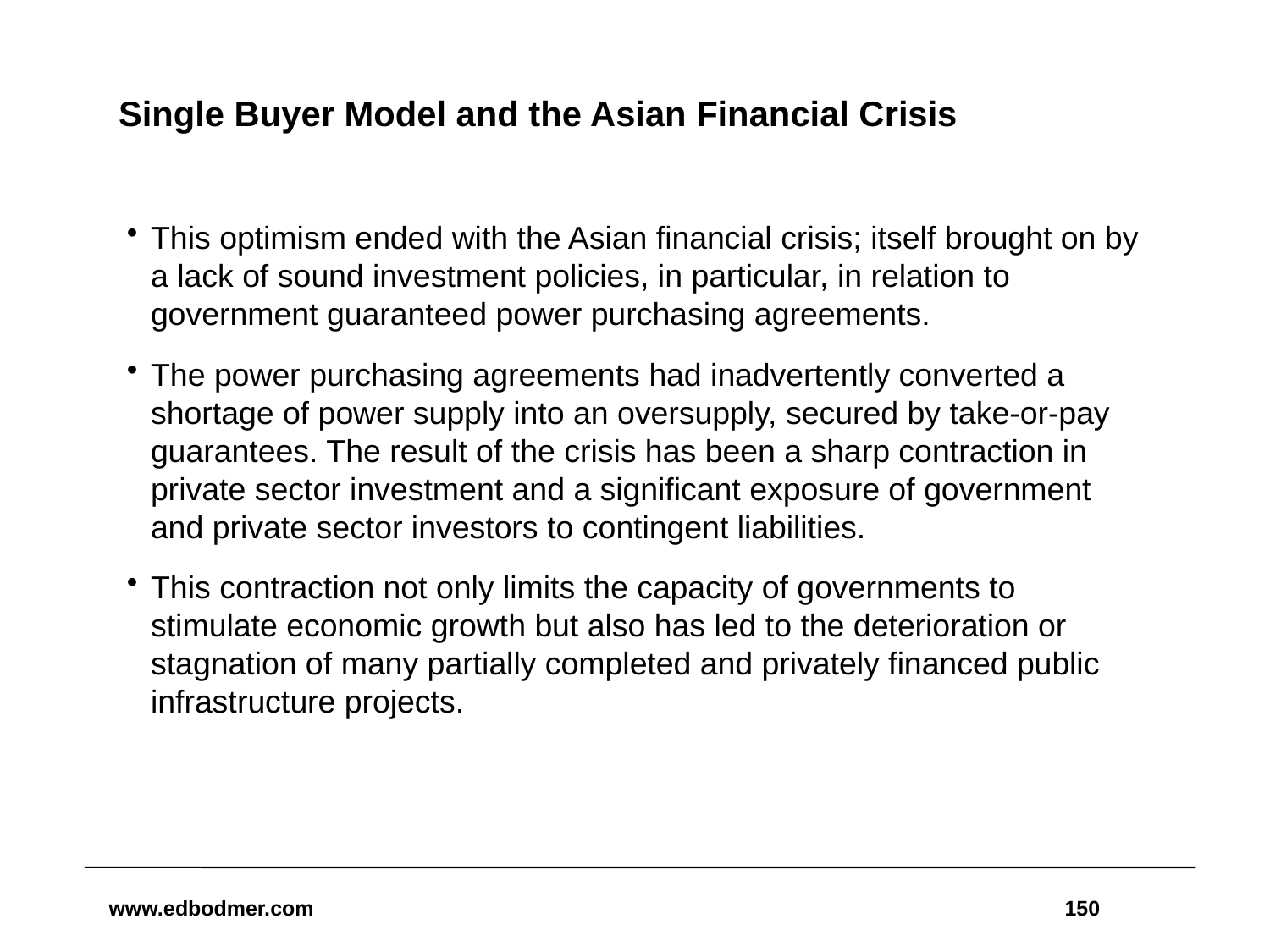

# Single Buyer Model and the Asian Financial Crisis
This optimism ended with the Asian financial crisis; itself brought on by a lack of sound investment policies, in particular, in relation to government guaranteed power purchasing agreements.
The power purchasing agreements had inadvertently converted a shortage of power supply into an oversupply, secured by take-or-pay guarantees. The result of the crisis has been a sharp contraction in private sector investment and a significant exposure of government and private sector investors to contingent liabilities.
This contraction not only limits the capacity of governments to stimulate economic growth but also has led to the deterioration or stagnation of many partially completed and privately financed public infrastructure projects.